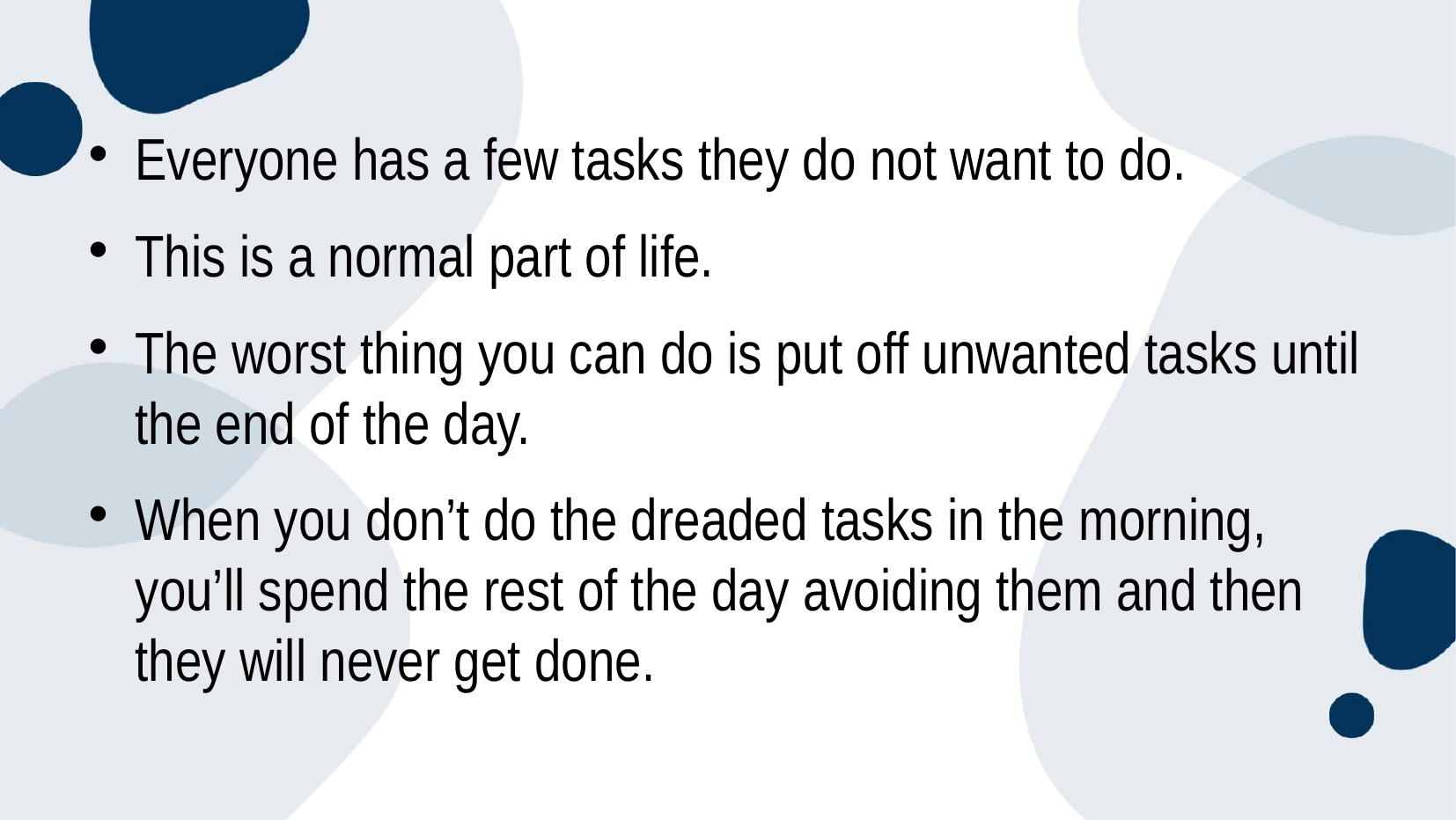

Everyone has a few tasks they do not want to do.
This is a normal part of life.
The worst thing you can do is put off unwanted tasks until the end of the day.
When you don’t do the dreaded tasks in the morning, you’ll spend the rest of the day avoiding them and then they will never get done.